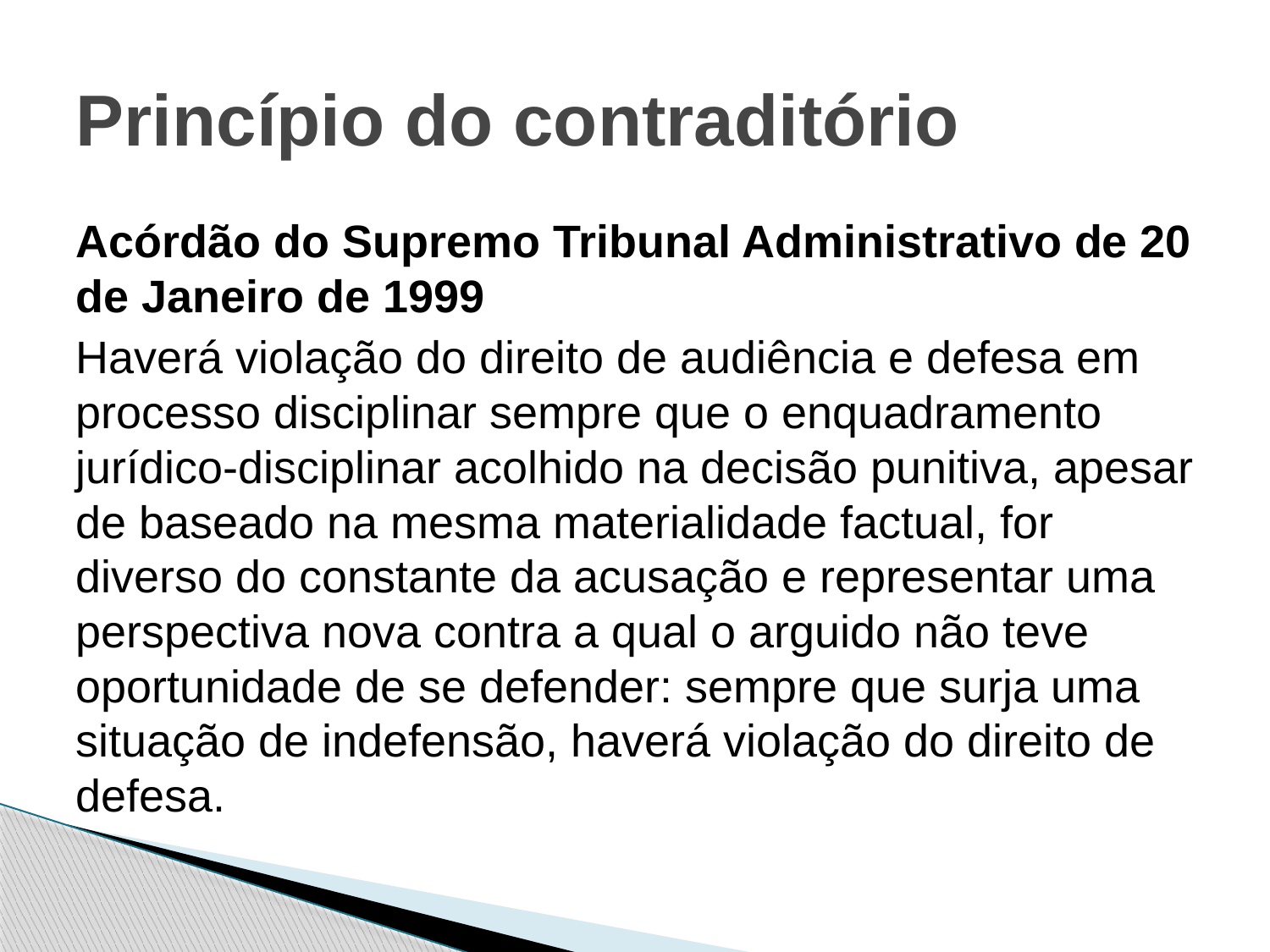

# Princípio do contraditório
Acórdão do Supremo Tribunal Administrativo de 20 de Janeiro de 1999
Haverá violação do direito de audiência e defesa em processo disciplinar sempre que o enquadramento jurídico-disciplinar acolhido na decisão punitiva, apesar de baseado na mesma materialidade factual, for diverso do constante da acusação e representar uma perspectiva nova contra a qual o arguido não teve oportunidade de se defender: sempre que surja uma situação de indefensão, haverá violação do direito de defesa.